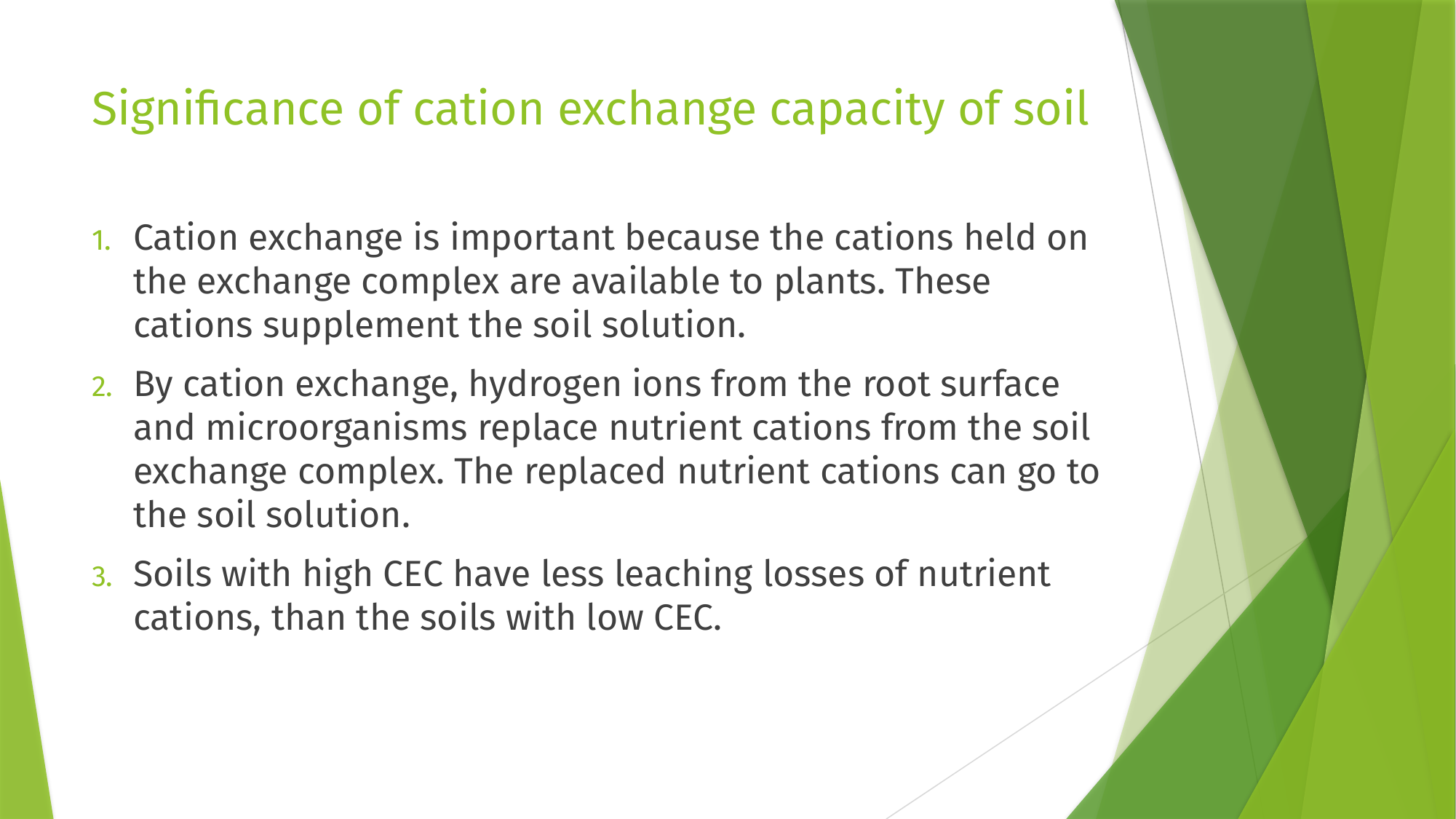

# Significance of cation exchange capacity of soil
Cation exchange is important because the cations held on the exchange complex are available to plants. These cations supplement the soil solution.
By cation exchange, hydrogen ions from the root surface and microorganisms replace nutrient cations from the soil exchange complex. The replaced nutrient cations can go to the soil solution.
Soils with high CEC have less leaching losses of nutrient cations, than the soils with low CEC.